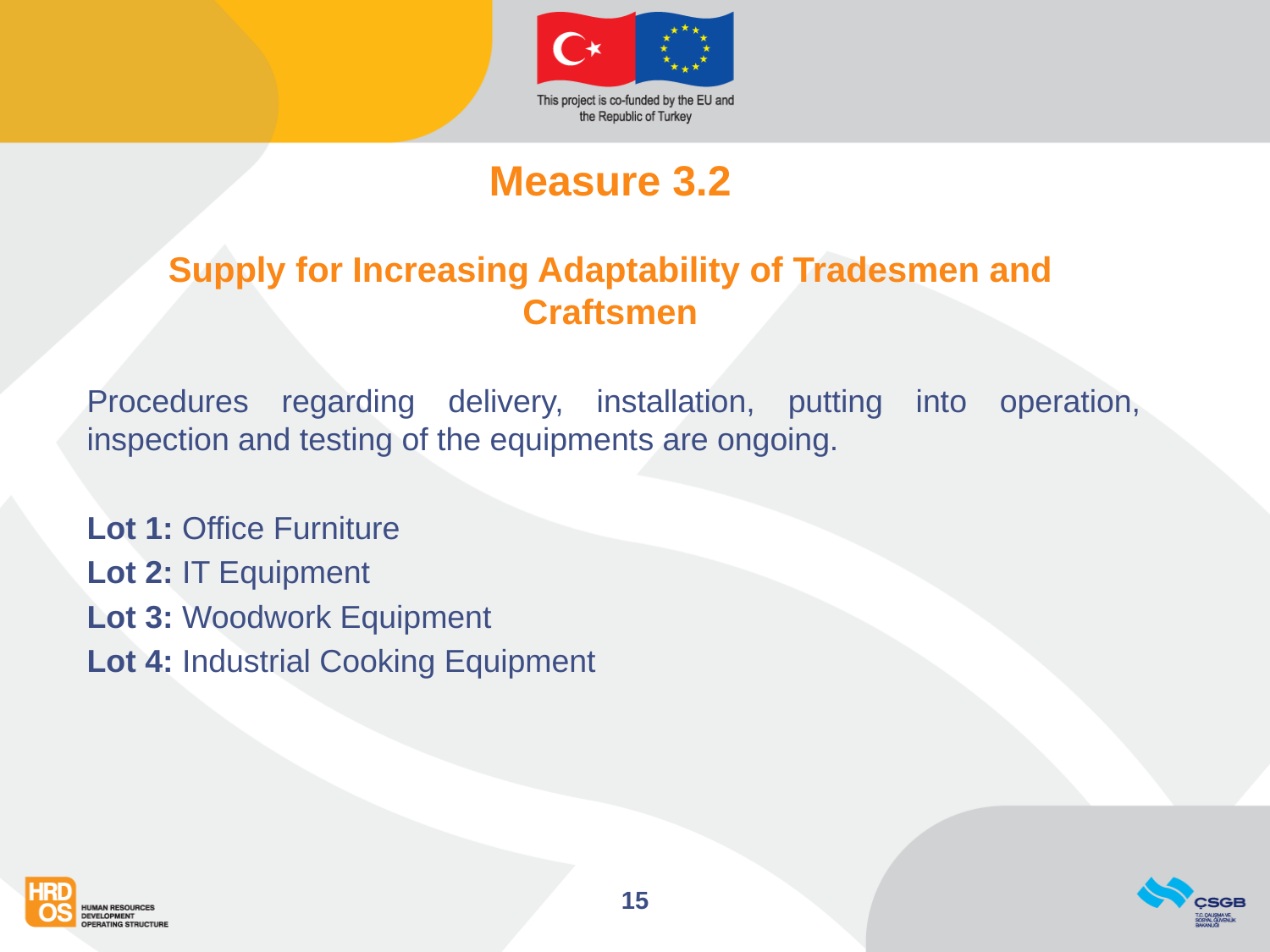

# Measure 3.2 Supply for Increasing Adaptability of Tradesmen and Craftsmen
Procedures regarding delivery, installation, putting into operation, inspection and testing of the equipments are ongoing.

Lot 1: Office Furniture
Lot 2: IT Equipment
Lot 3: Woodwork Equipment
Lot 4: Industrial Cooking Equipment

15